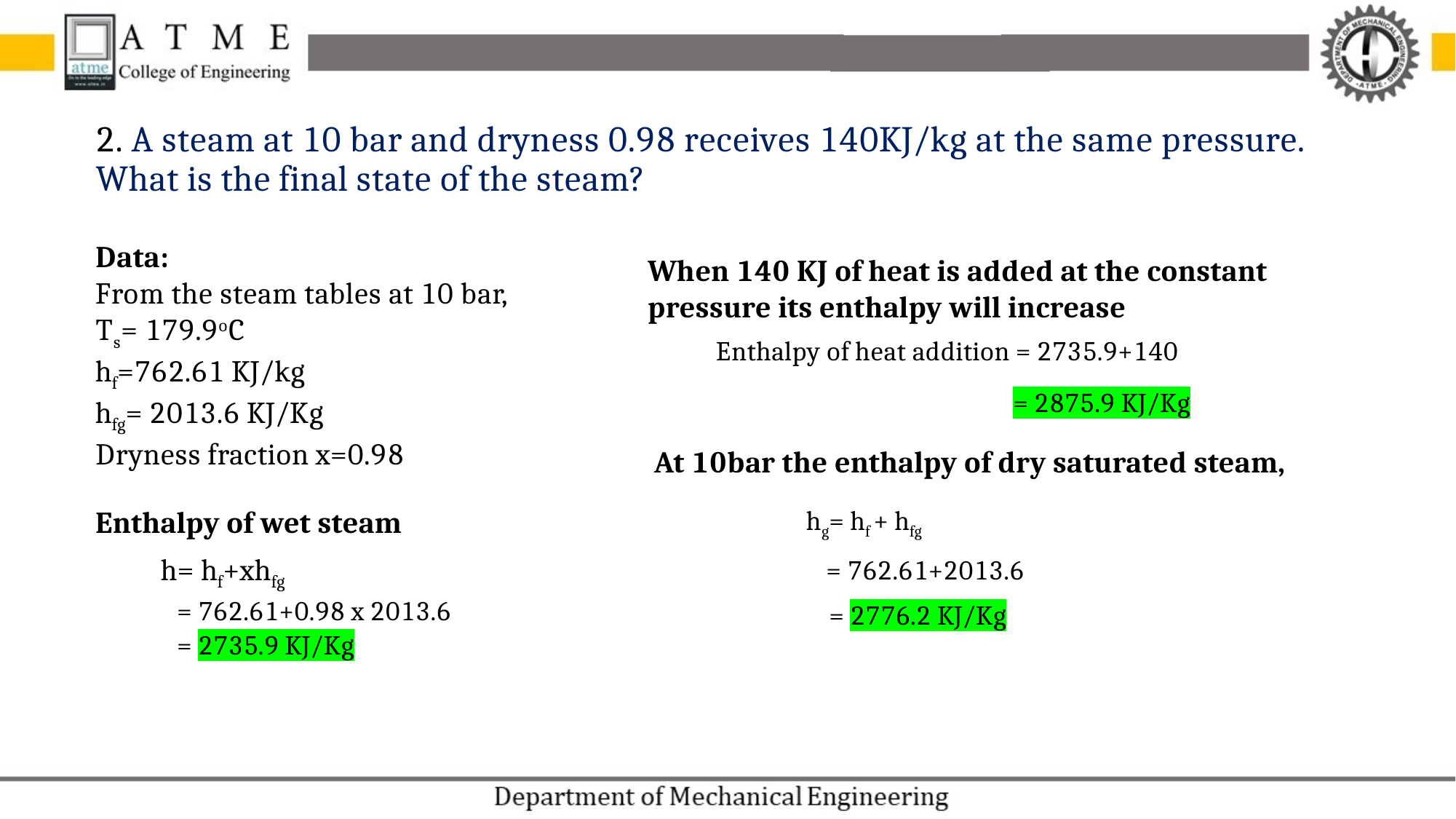

# 2. A steam at 10 bar and dryness 0.98 receives 140KJ/kg at the same pressure. What is the final state of the steam?
Data:
From the steam tables at 10 bar,
Ts= 179.9oC
hf=762.61 KJ/kg
hfg= 2013.6 KJ/Kg
Dryness fraction x=0.98
When 140 KJ of heat is added at the constant pressure its enthalpy will increase
Enthalpy of heat addition = 2735.9+140
= 2875.9 KJ/Kg
At 10bar the enthalpy of dry saturated steam,
Enthalpy of wet steam
hg= hf + hfg
h= hf+xhfg
= 762.61+2013.6
= 762.61+0.98 x 2013.6
= 2776.2 KJ/Kg
= 2735.9 KJ/Kg